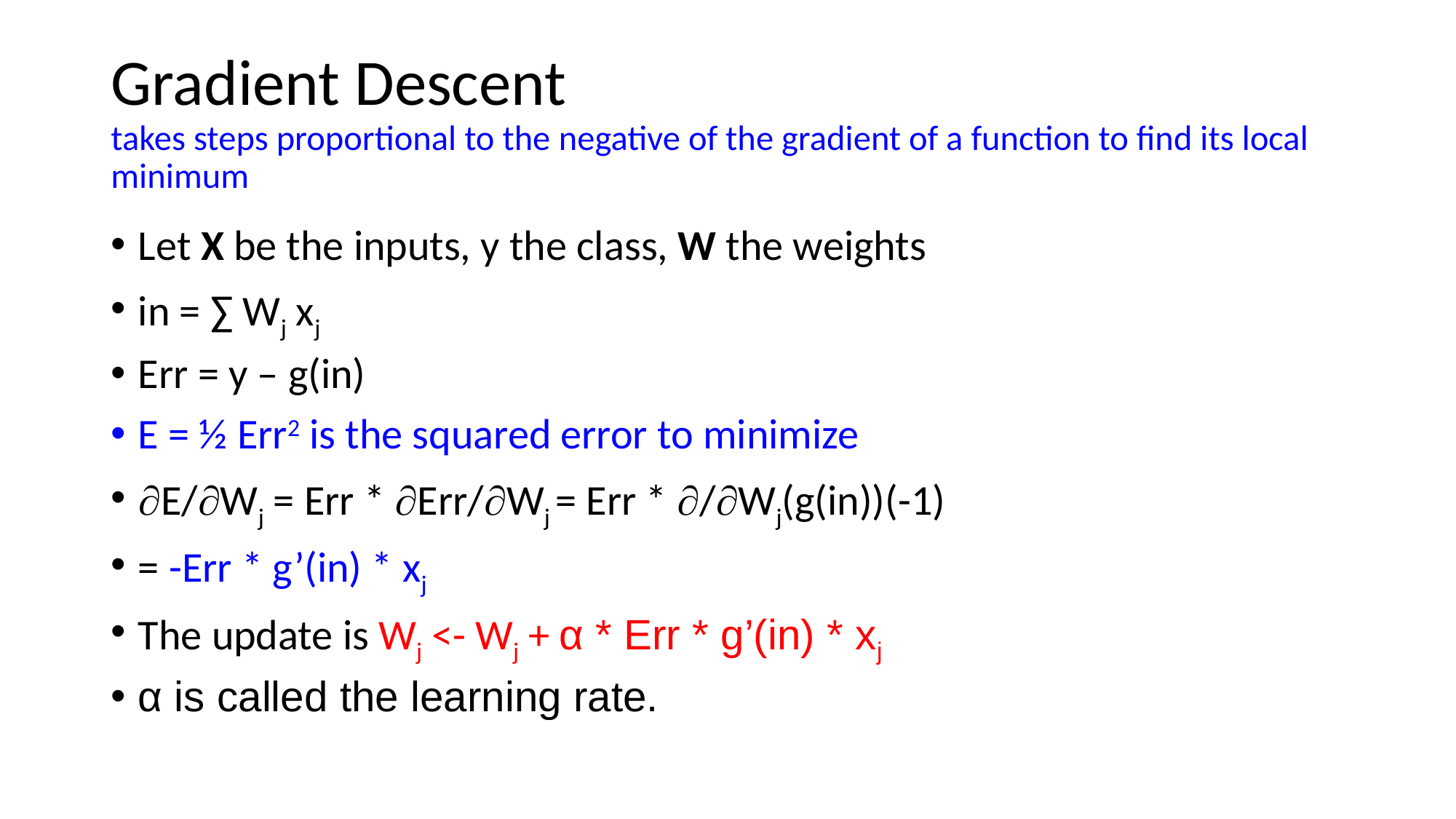

# Gradient Descent takes steps proportional to the negative of the gradient of a function to find its local minimum
Let X be the inputs, y the class, W the weights
in = ∑ Wj xj
Err = y – g(in)
E = ½ Err2 is the squared error to minimize
∂E/∂Wj = Err * ∂Err/∂Wj = Err * ∂/∂Wj(g(in))(-1)
= -Err * g’(in) * xj
The update is Wj <- Wj + α * Err * g’(in) * xj
α is called the learning rate.